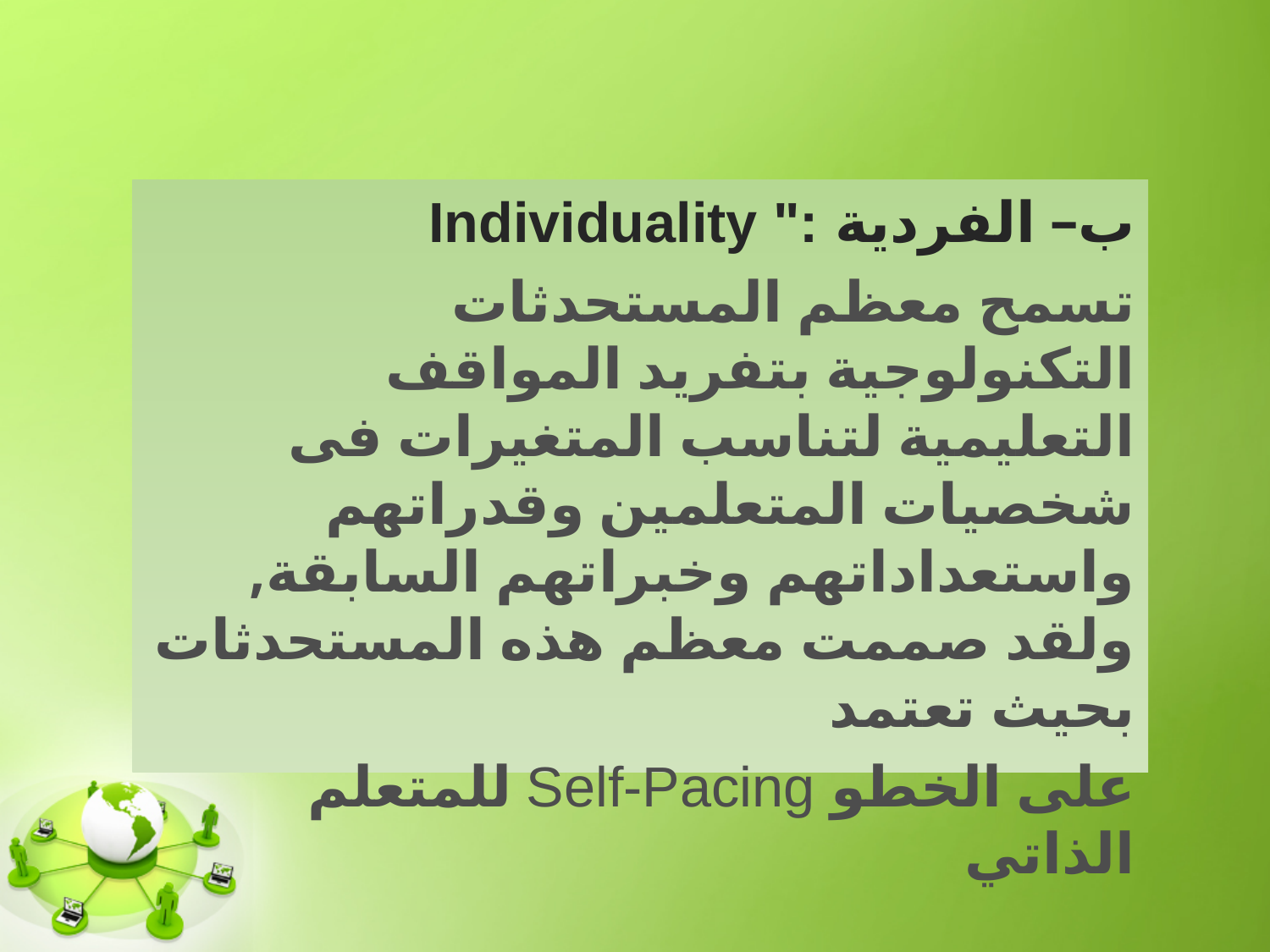

#
Individuality ": ب– الفردية
تسمح معظم المستحدثات التكنولوجية بتفريد المواقف التعليمية لتناسب المتغيرات فى شخصيات المتعلمين وقدراتهم واستعداداتهم وخبراتهم السابقة, ولقد صممت معظم هذه المستحدثات بحيث تعتمد
للمتعلم Self-Pacing على الخطو الذاتي